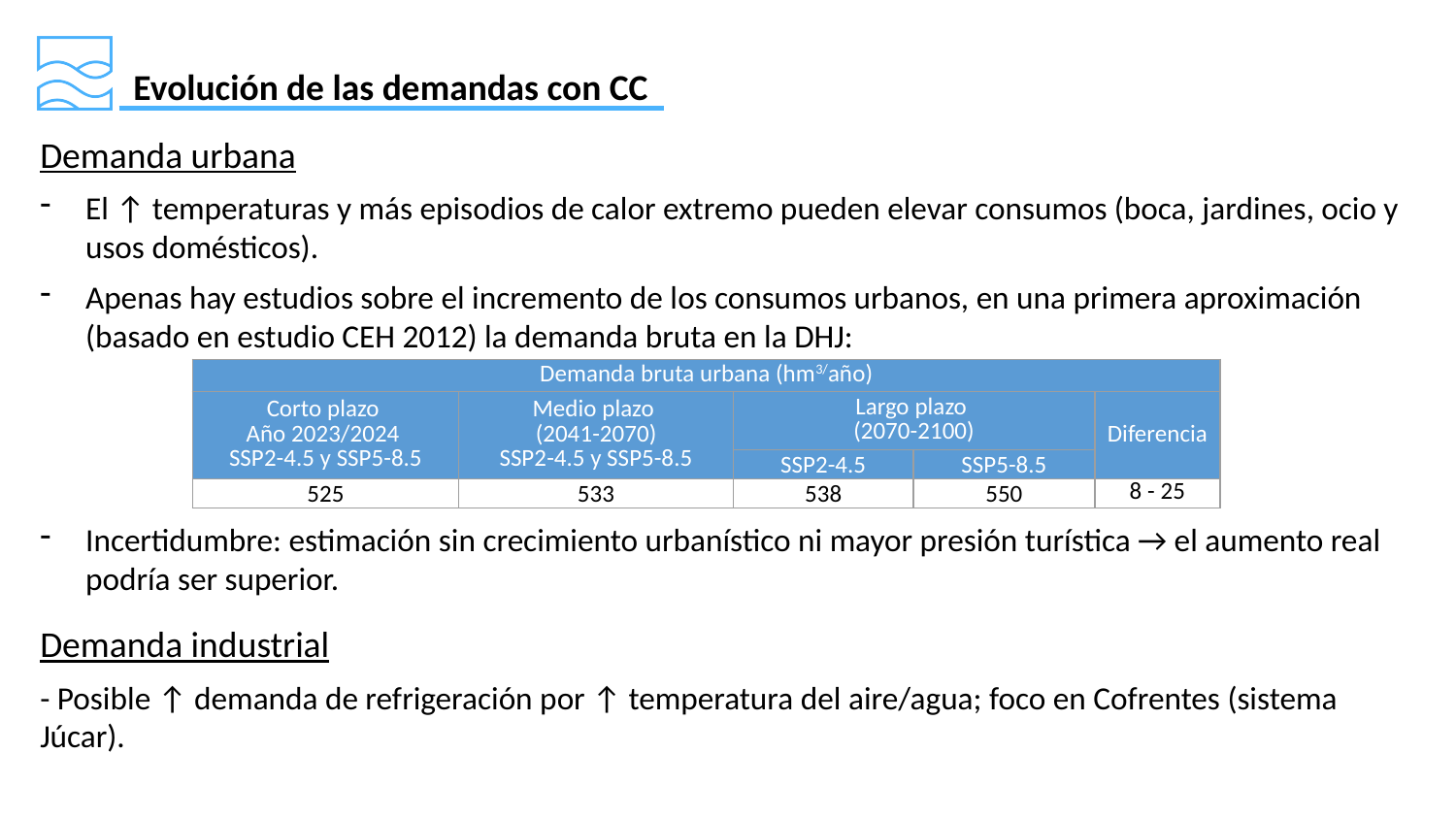

Evolución de las demandas con CC
Demanda urbana
El ↑ temperaturas y más episodios de calor extremo pueden elevar consumos (boca, jardines, ocio y usos domésticos).
Apenas hay estudios sobre el incremento de los consumos urbanos, en una primera aproximación (basado en estudio CEH 2012) la demanda bruta en la DHJ:

Incertidumbre: estimación sin crecimiento urbanístico ni mayor presión turística → el aumento real podría ser superior.
Demanda industrial
- Posible ↑ demanda de refrigeración por ↑ temperatura del aire/agua; foco en Cofrentes (sistema Júcar).
| Demanda bruta urbana (hm3/año) |  |  |  |  |
| --- | --- | --- | --- | --- |
| Corto plazo Año 2023/2024 SSP2-4.5 y SSP5-8.5 | Medio plazo (2041-2070) SSP2-4.5 y SSP5-8.5 | Largo plazo (2070-2100) |  | Diferencia |
|  |  | SSP2-4.5 | SSP5-8.5 |  |
| 525 | 533 | 538 | 550 | 8 - 25 |